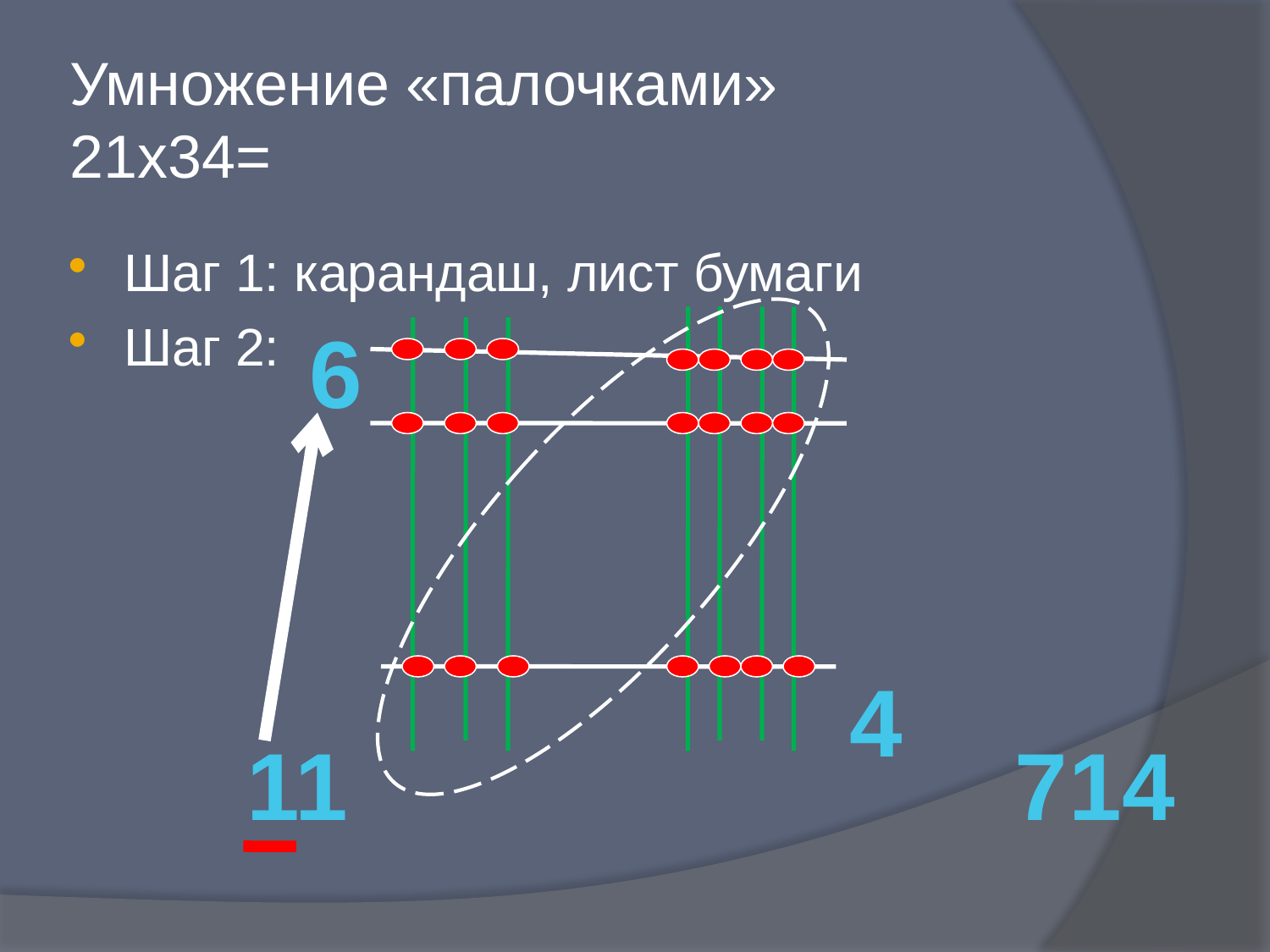

# Умножение «палочками» 21х34=

Шаг 1: карандаш, лист бумаги
Шаг 2:

6

4
11
714